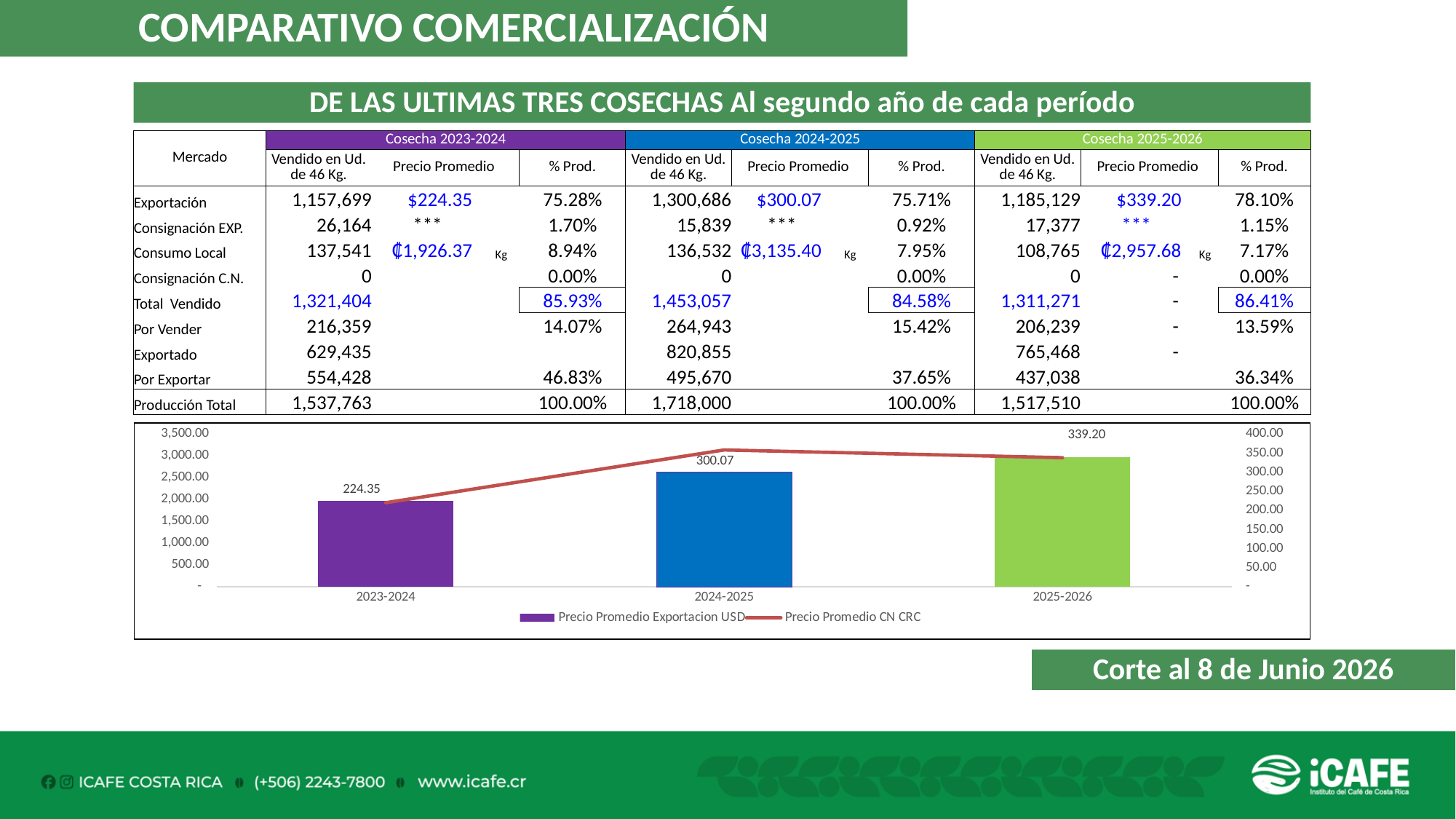

COMPARATIVO COMERCIALIZACIÓN
DE LAS ULTIMAS TRES COSECHAS Al segundo año de cada período
| Mercado | Cosecha 2023-2024 |  |  |  | Cosecha 2024-2025 |  |  |  | Cosecha 2025-2026 |  |  |  |
| --- | --- | --- | --- | --- | --- | --- | --- | --- | --- | --- | --- | --- |
|  | Vendido en Ud. de 46 Kg. | Precio Promedio |  | % Prod. | Vendido en Ud. de 46 Kg. | Precio Promedio |  | % Prod. | Vendido en Ud. de 46 Kg. | Precio Promedio |  | % Prod. |
| Exportación | 1,157,699 | $224.35 |  | 75.28% | 1,300,686 | $300.07 |  | 75.71% | 1,185,129 | $339.20 |  | 78.10% |
| Consignación EXP. | 26,164 | \*\*\* |  | 1.70% | 15,839 | \*\*\* |  | 0.92% | 17,377 | \*\*\* |  | 1.15% |
| Consumo Local | 137,541 | ₡1,926.37 | Kg | 8.94% | 136,532 | ₡3,135.40 | Kg | 7.95% | 108,765 | ₡2,957.68 | Kg | 7.17% |
| Consignación C.N. | 0 |  |  | 0.00% | 0 |  |  | 0.00% | 0 | - |  | 0.00% |
| Total Vendido | 1,321,404 |  |  | 85.93% | 1,453,057 |  |  | 84.58% | 1,311,271 | - |  | 86.41% |
| Por Vender | 216,359 |  |  | 14.07% | 264,943 |  |  | 15.42% | 206,239 | - |  | 13.59% |
| Exportado | 629,435 |  |  |  | 820,855 |  |  |  | 765,468 | - |  |  |
| Por Exportar | 554,428 |  |  | 46.83% | 495,670 |  |  | 37.65% | 437,038 |  |  | 36.34% |
| Producción Total | 1,537,763 |  |  | 100.00% | 1,718,000 |  |  | 100.00% | 1,517,510 |  |  | 100.00% |

### Chart

| Category | Precio Promedio Exportacion USD | Precio Promedio CN CRC |
|---|---|---|
| 2023-2024 | 224.35 | 1926.37 |
|  2024-2025  | 300.07 | 3135.4 |
|  2025-2026  | 339.2 | 2957.68 |
Corte al 8 de Junio 2026